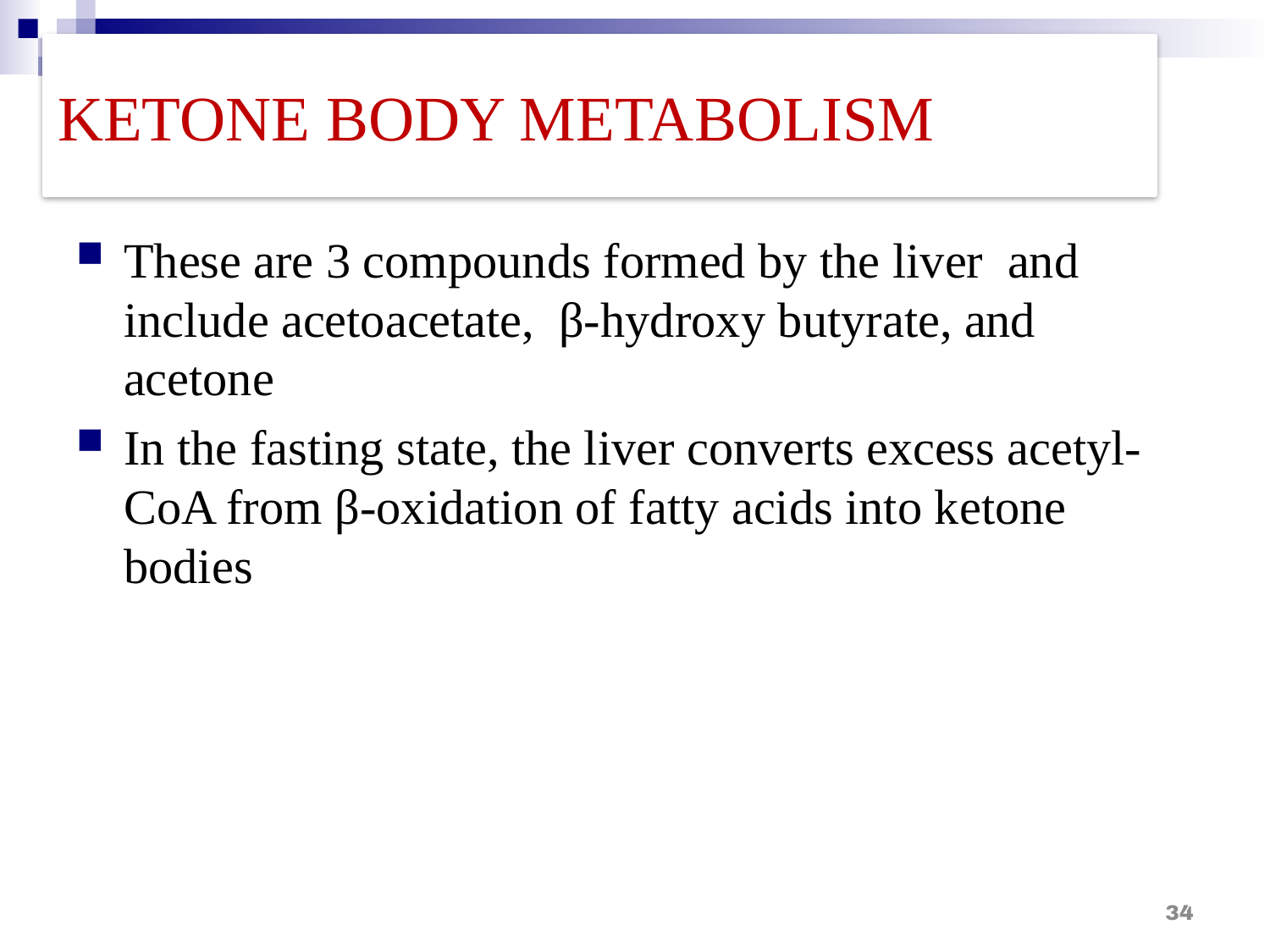

# KETONE BODY METABOLISM
These are 3 compounds formed by the liver  and include acetoacetate,  β-hydroxy butyrate, and acetone
In the fasting state, the liver converts excess acetyl-CoA from β-oxidation of fatty acids into ketone bodies
34